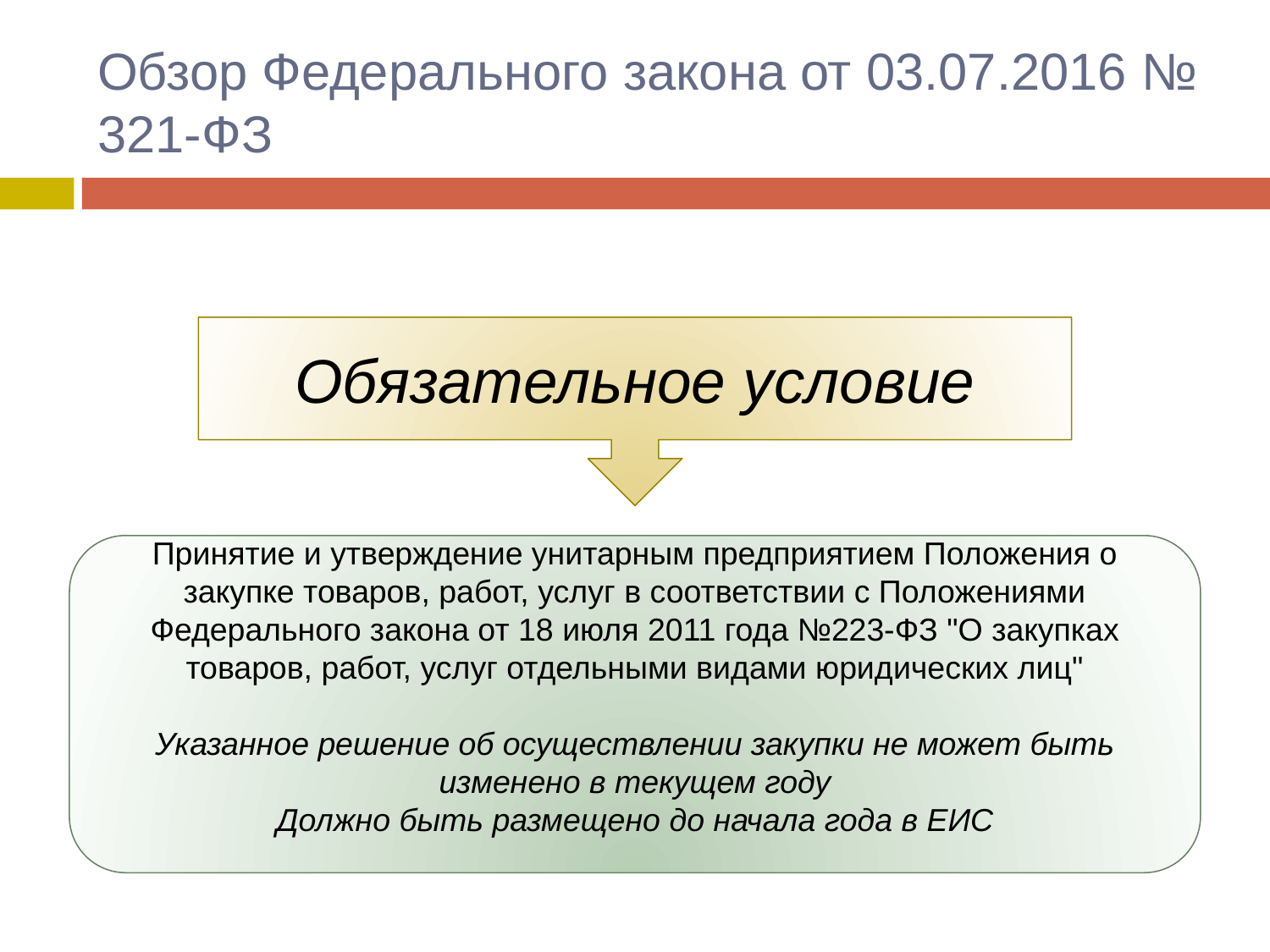

# Обзор Федерального закона от 03.07.2016 № 321-ФЗ

Обязательное условие
Принятие и утверждение унитарным предприятием Положения о закупке товаров, работ, услуг в соответствии с Положениями Федерального закона от 18 июля 2011 года №223-ФЗ "О закупках товаров, работ, услуг отдельными видами юридических лиц"

Указанное решение об осуществлении закупки не может быть изменено в текущем году
Должно быть размещено до начала года в ЕИС